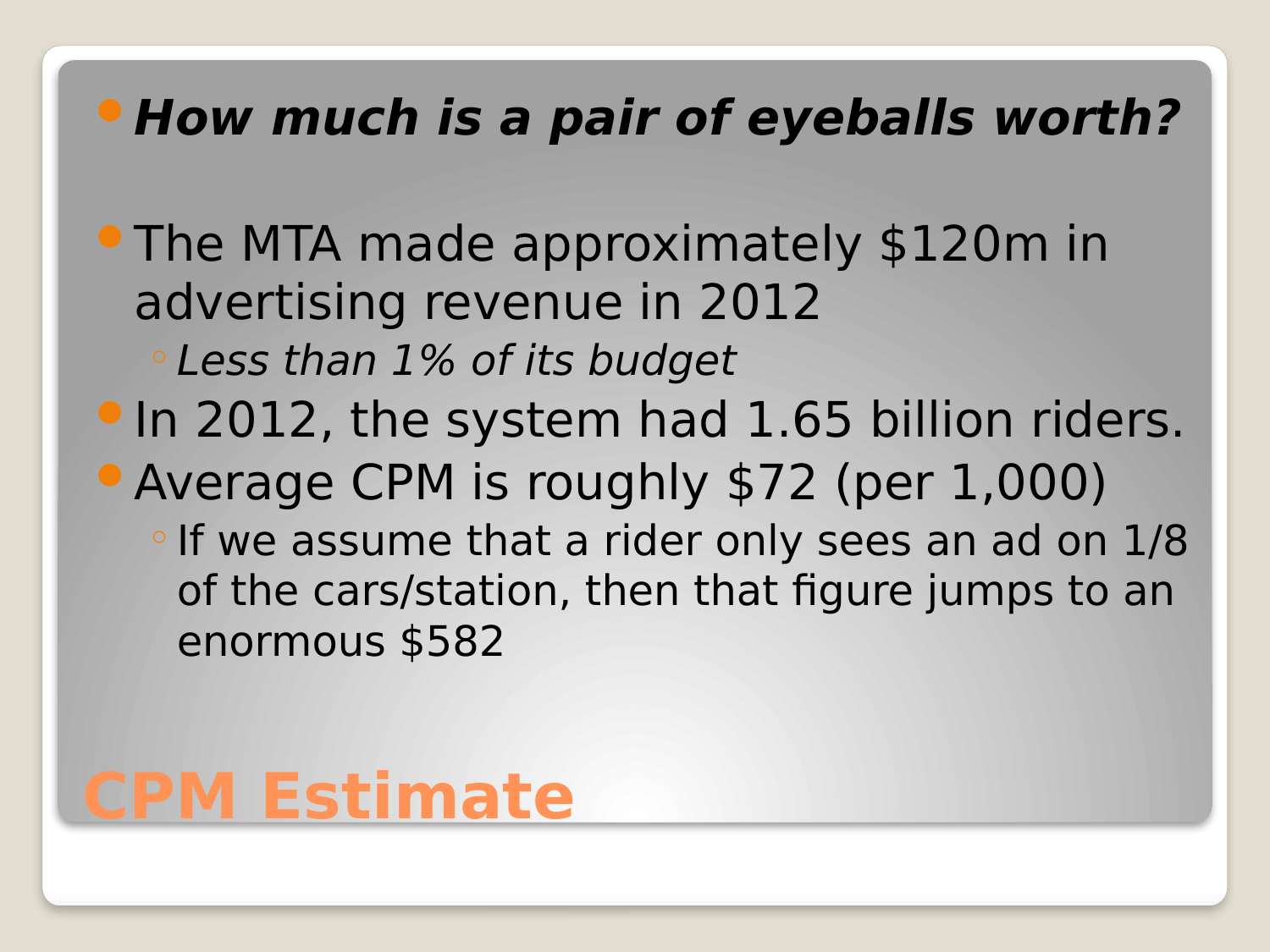

How much is a pair of eyeballs worth?

The MTA made approximately $120m in advertising revenue in 2012
Less than 1% of its budget
In 2012, the system had 1.65 billion riders.
Average CPM is roughly $72 (per 1,000)
If we assume that a rider only sees an ad on 1/8 of the cars/station, then that figure jumps to an enormous $582

# CPM Estimate